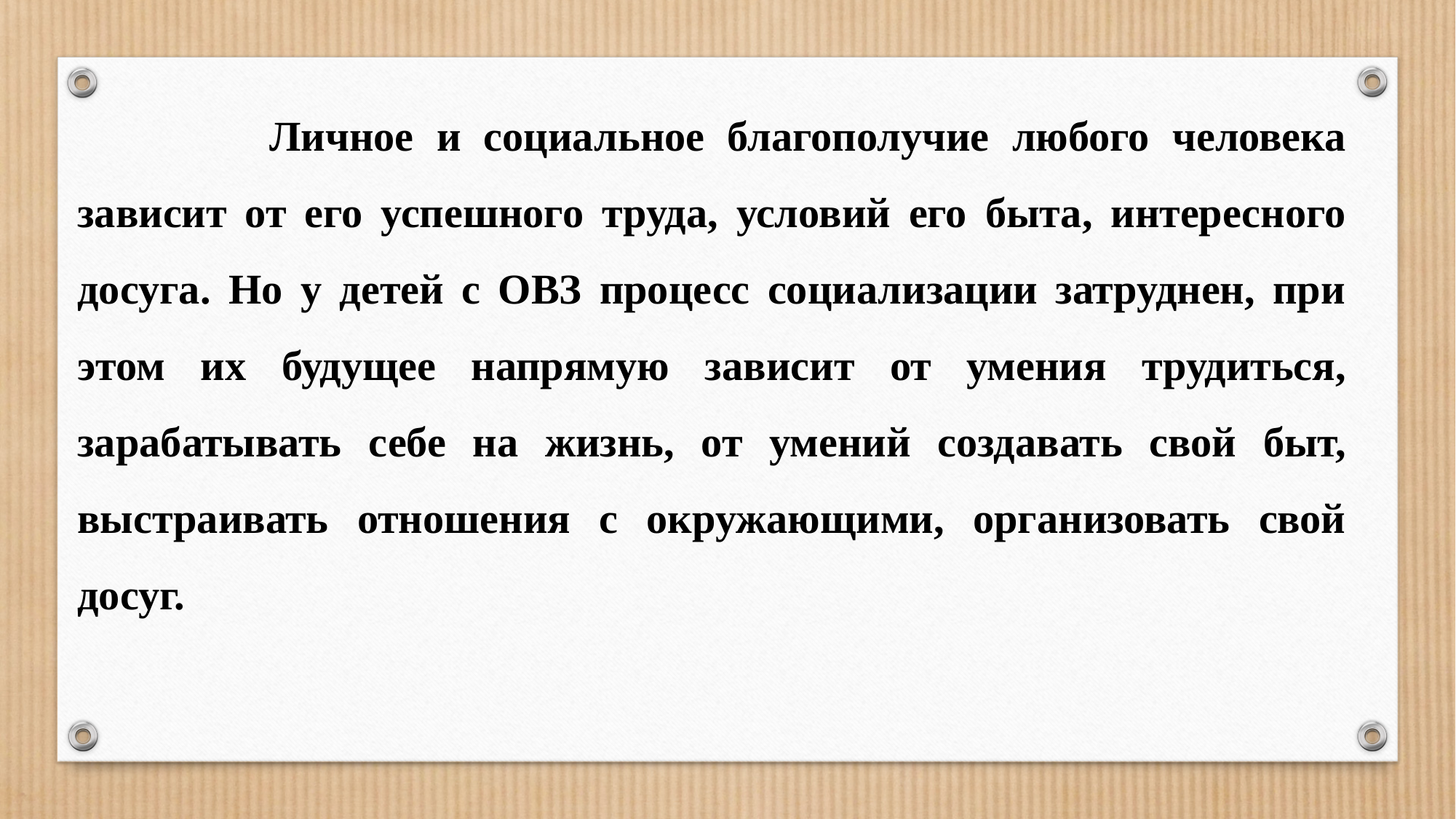

Личное и социальное благополучие любого человека зависит от его успешного труда, условий его быта, интересного досуга. Но у детей с ОВЗ процесс социализации затруднен, при этом их будущее напрямую зависит от умения трудиться, зарабатывать себе на жизнь, от умений создавать свой быт, выстраивать отношения с окружающими, организовать свой досуг.